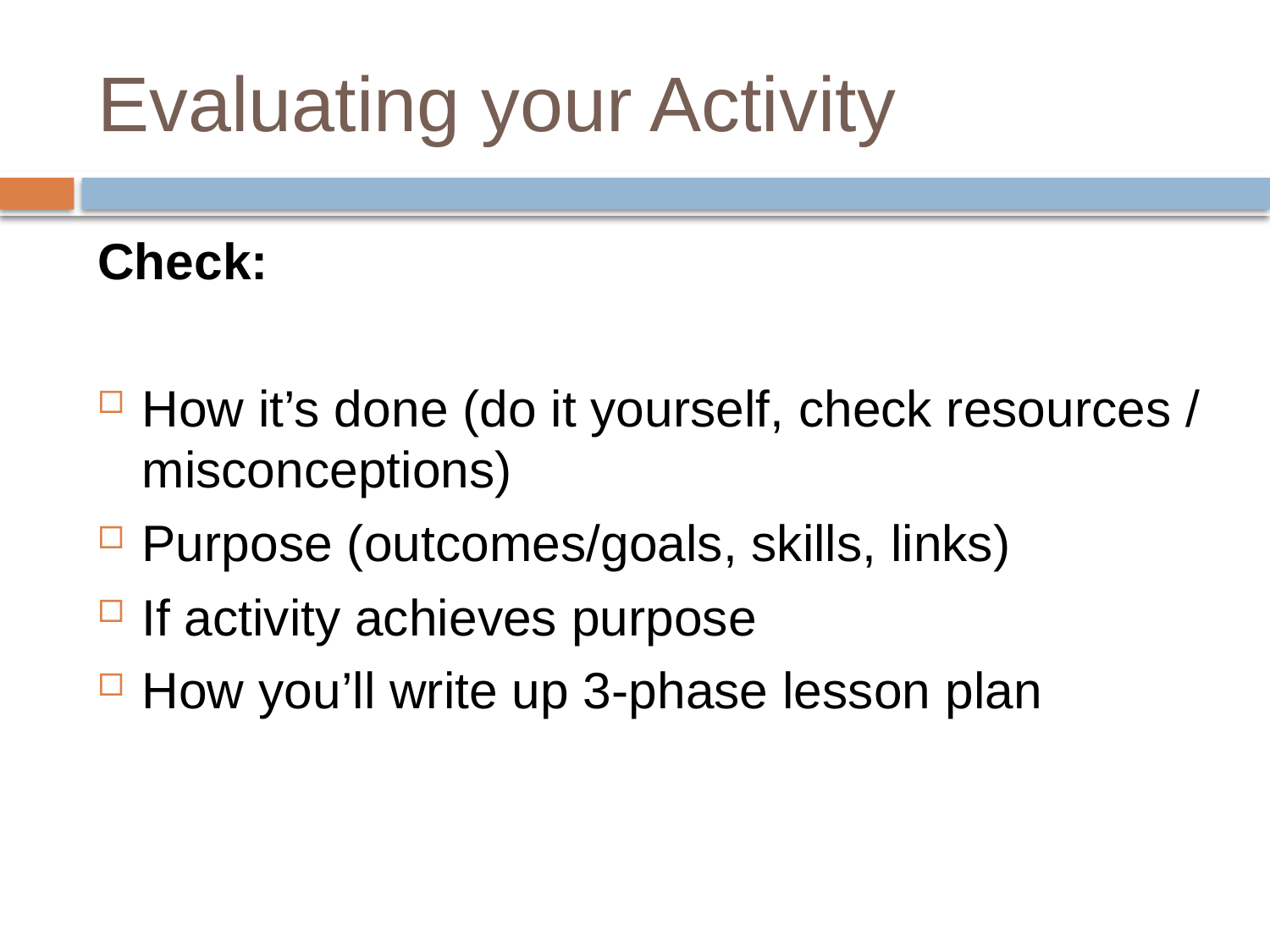

# Evaluating your Activity
Check:

How it’s done (do it yourself, check resources / misconceptions)
Purpose (outcomes/goals, skills, links)
If activity achieves purpose
How you’ll write up 3-phase lesson plan